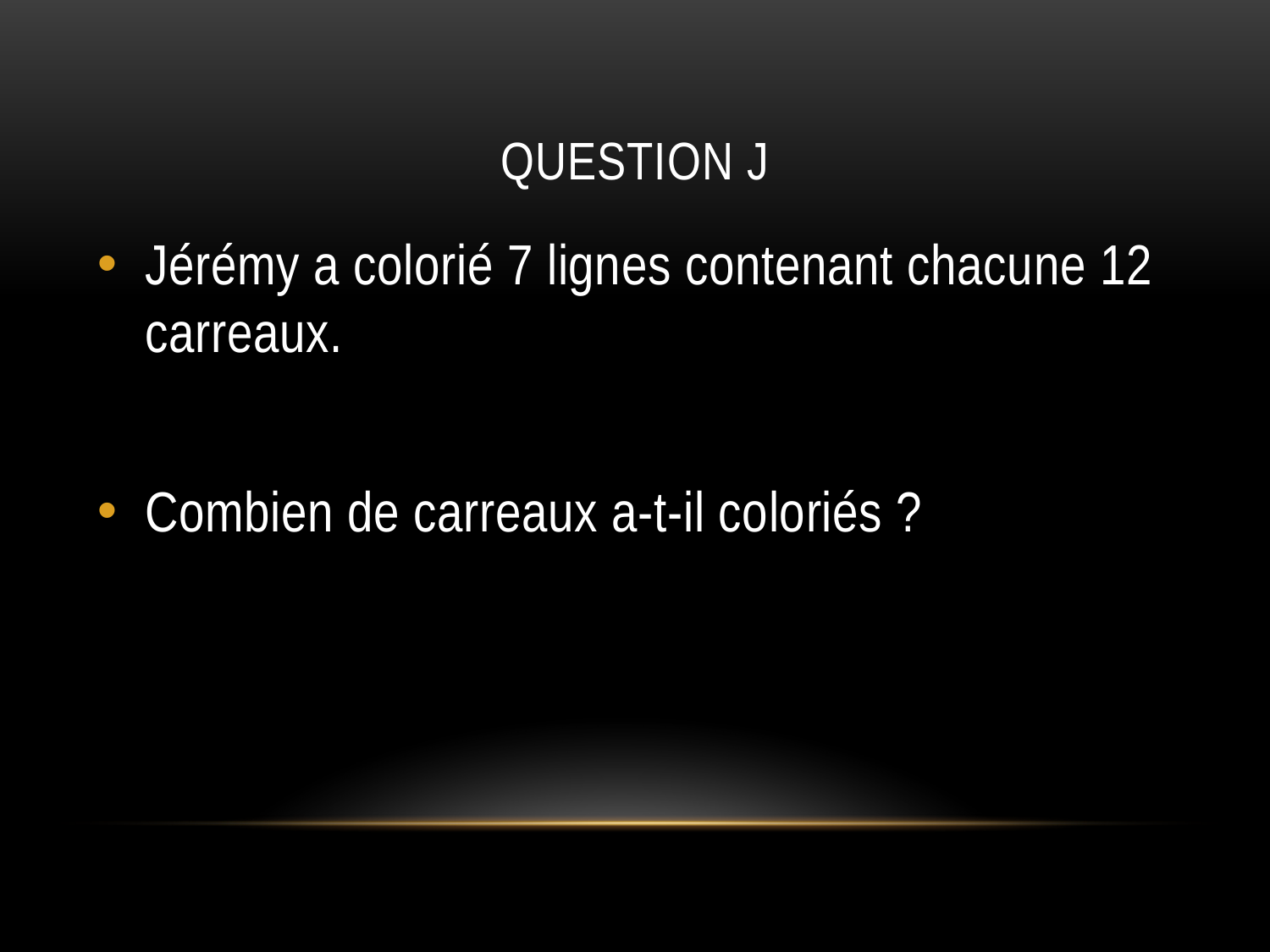

# QUESTION J
Jérémy a colorié 7 lignes contenant chacune 12 carreaux.

Combien de carreaux a-t-il coloriés ?